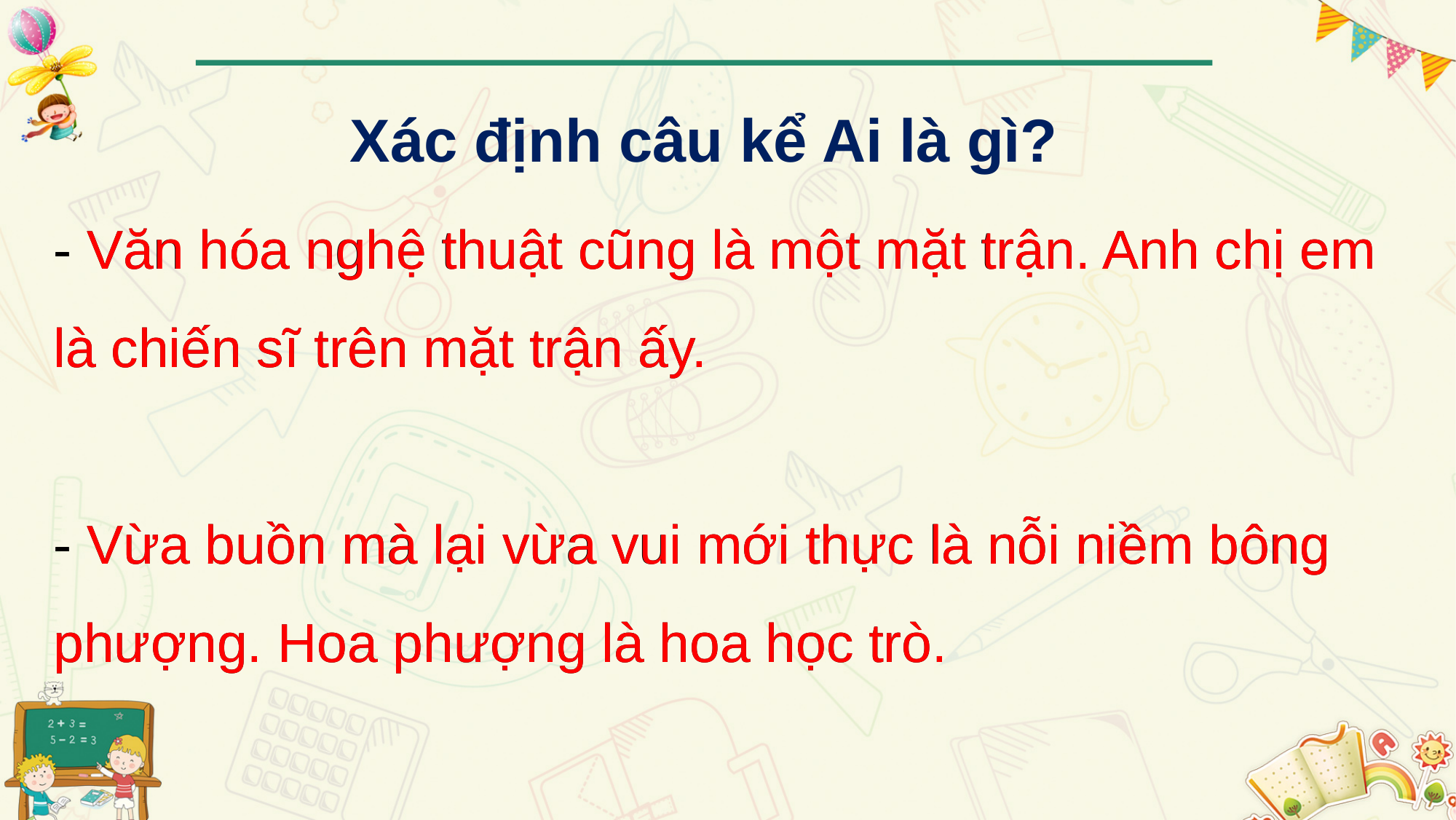

Xác định câu kể Ai là gì?

- Văn hóa nghệ thuật cũng là một mặt trận. Anh chị em là chiến sĩ trên mặt trận ấy.

- Vừa buồn mà lại vừa vui mới thực là nỗi niềm bông phượng. Hoa phượng là hoa học trò.
- Văn hóa nghệ thuật cũng là một mặt trận. Anh chị em là chiến sĩ trên mặt trận ấy.

- Vừa buồn mà lại vừa vui mới thực là nỗi niềm bông phượng. Hoa phượng là hoa học trò.